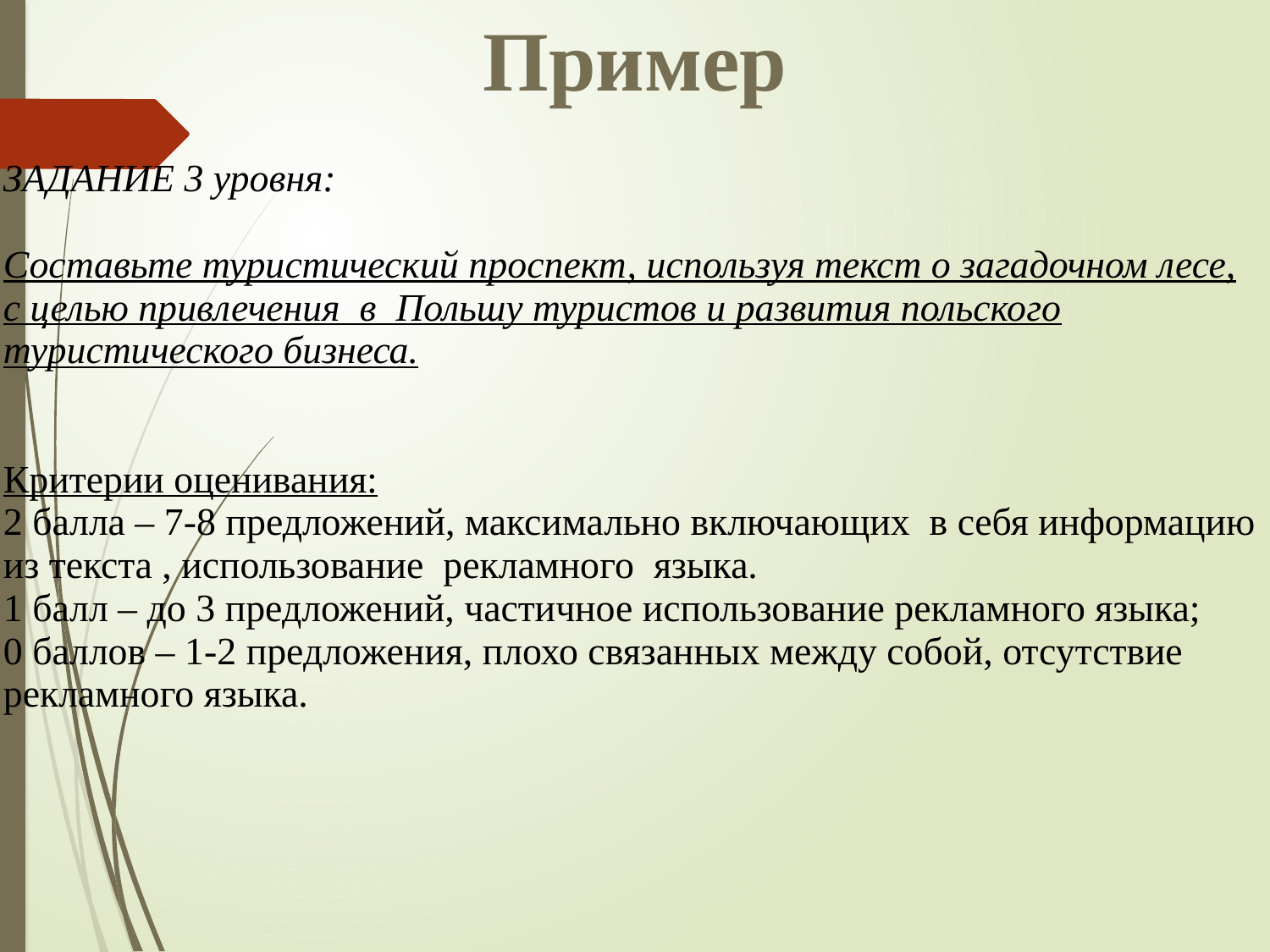

Пример

| ЗАДАНИЕ 3 уровня: Составьте туристический проспект, используя текст о загадочном лесе, с целью привлечения в Польшу туристов и развития польского туристического бизнеса. Критерии оценивания: 2 балла – 7-8 предложений, максимально включающих в себя информацию из текста , использование рекламного языка. 1 балл – до 3 предложений, частичное использование рекламного языка; 0 баллов – 1-2 предложения, плохо связанных между собой, отсутствие рекламного языка. |
| --- |